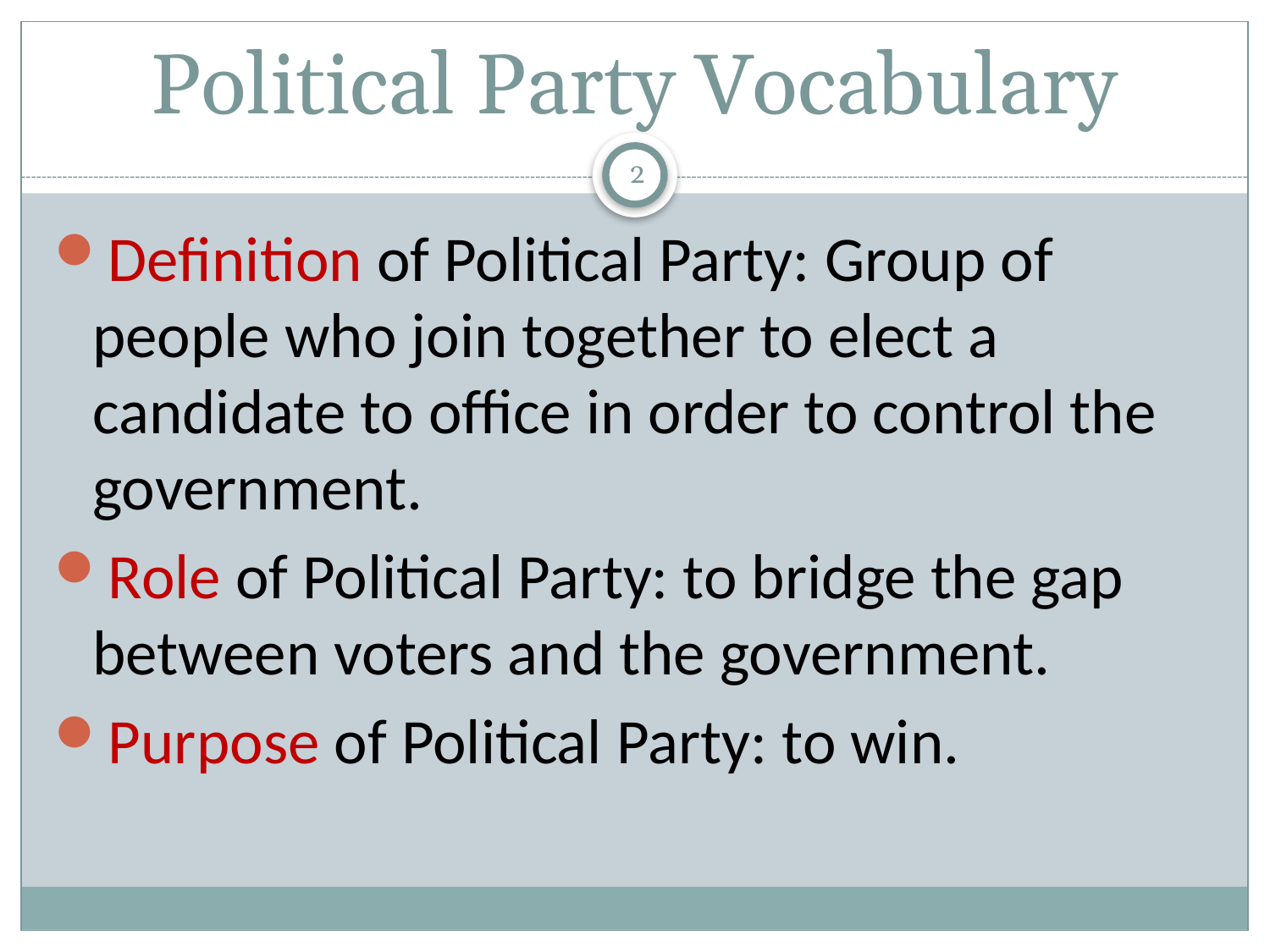

# Political Party Vocabulary
2
Definition of Political Party: Group of people who join together to elect a candidate to office in order to control the government.
Role of Political Party: to bridge the gap between voters and the government.
Purpose of Political Party: to win.